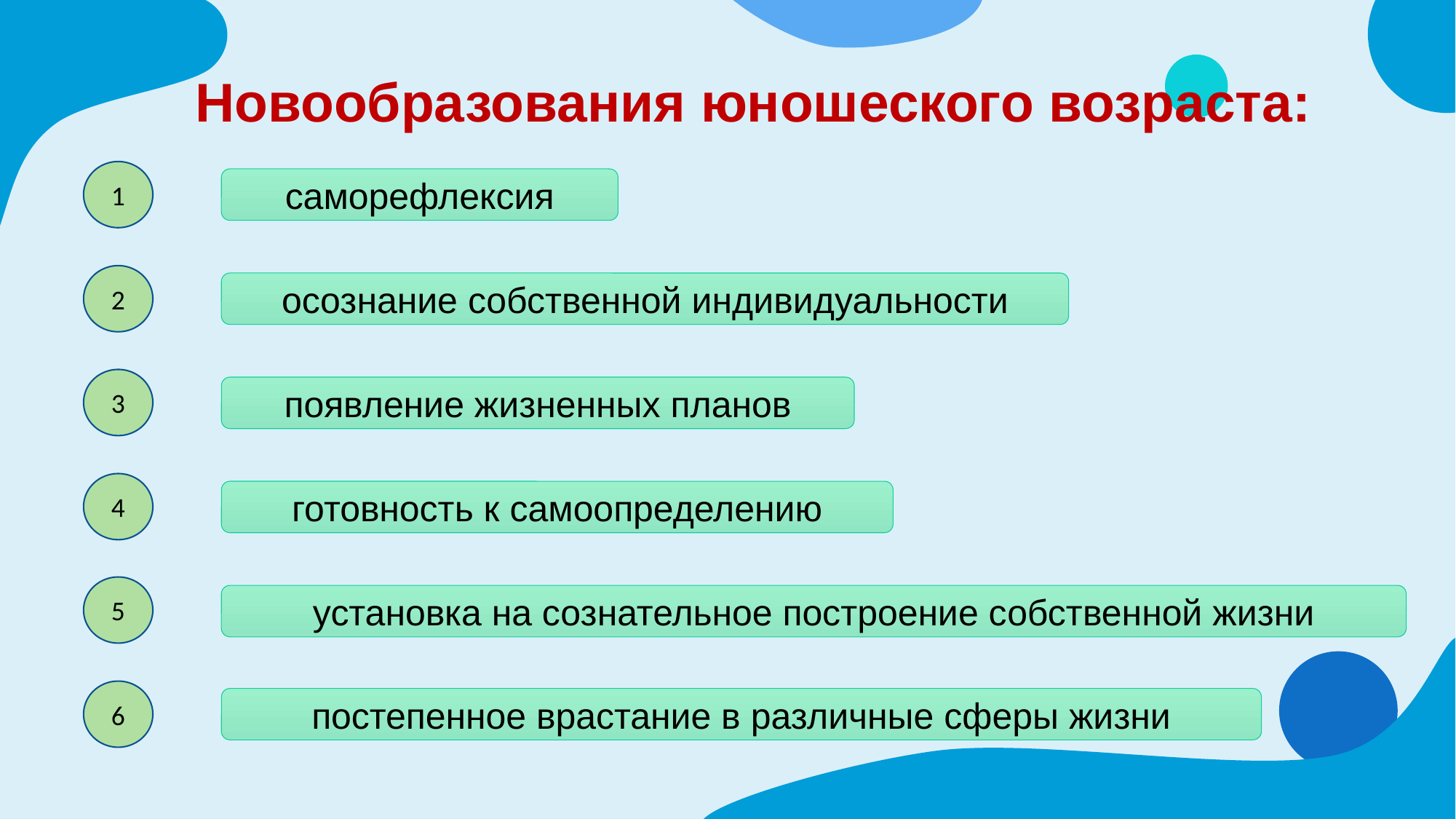

Новообразования юношеского возраста:
1
саморефлексия
2
осознание собственной индивидуальности
3
появление жизненных планов
4
готовность к самоопределению
5
установка на сознательное построение собственной жизни
6
постепенное врастание в различные сферы жизни